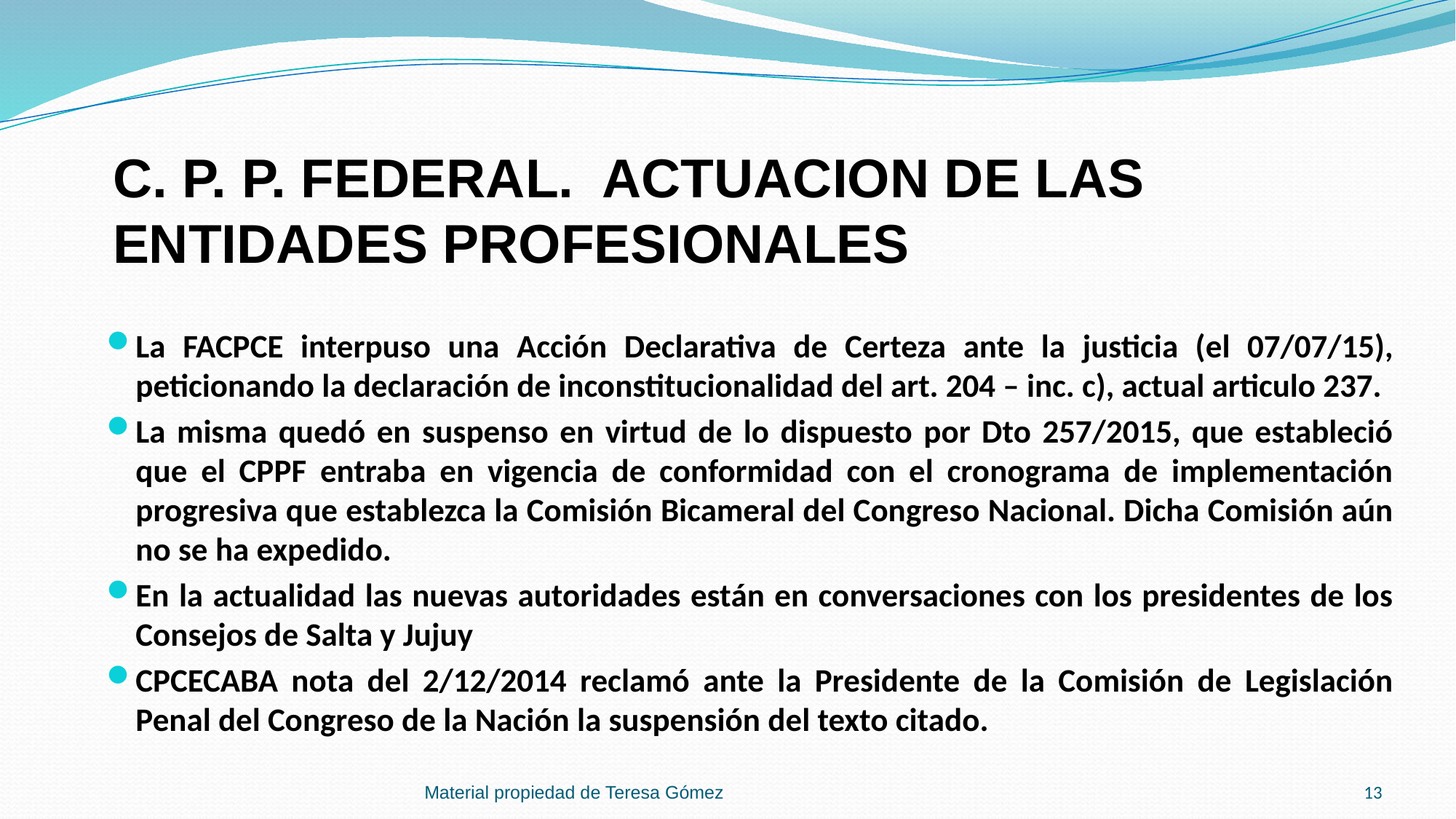

# C. P. P. FEDERAL.  ACTUACION DE LAS ENTIDADES PROFESIONALES

La FACPCE interpuso una Acción Declarativa de Certeza ante la justicia (el 07/07/15), peticionando la declaración de inconstitucionalidad del art. 204 – inc. c), actual articulo 237.
La misma quedó en suspenso en virtud de lo dispuesto por Dto 257/2015, que estableció que el CPPF entraba en vigencia de conformidad con el cronograma de implementación progresiva que establezca la Comisión Bicameral del Congreso Nacional. Dicha Comisión aún no se ha expedido.
En la actualidad las nuevas autoridades están en conversaciones con los presidentes de los Consejos de Salta y Jujuy
CPCECABA nota del 2/12/2014 reclamó ante la Presidente de la Comisión de Legislación Penal del Congreso de la Nación la suspensión del texto citado.

Material propiedad de Teresa Gómez
13